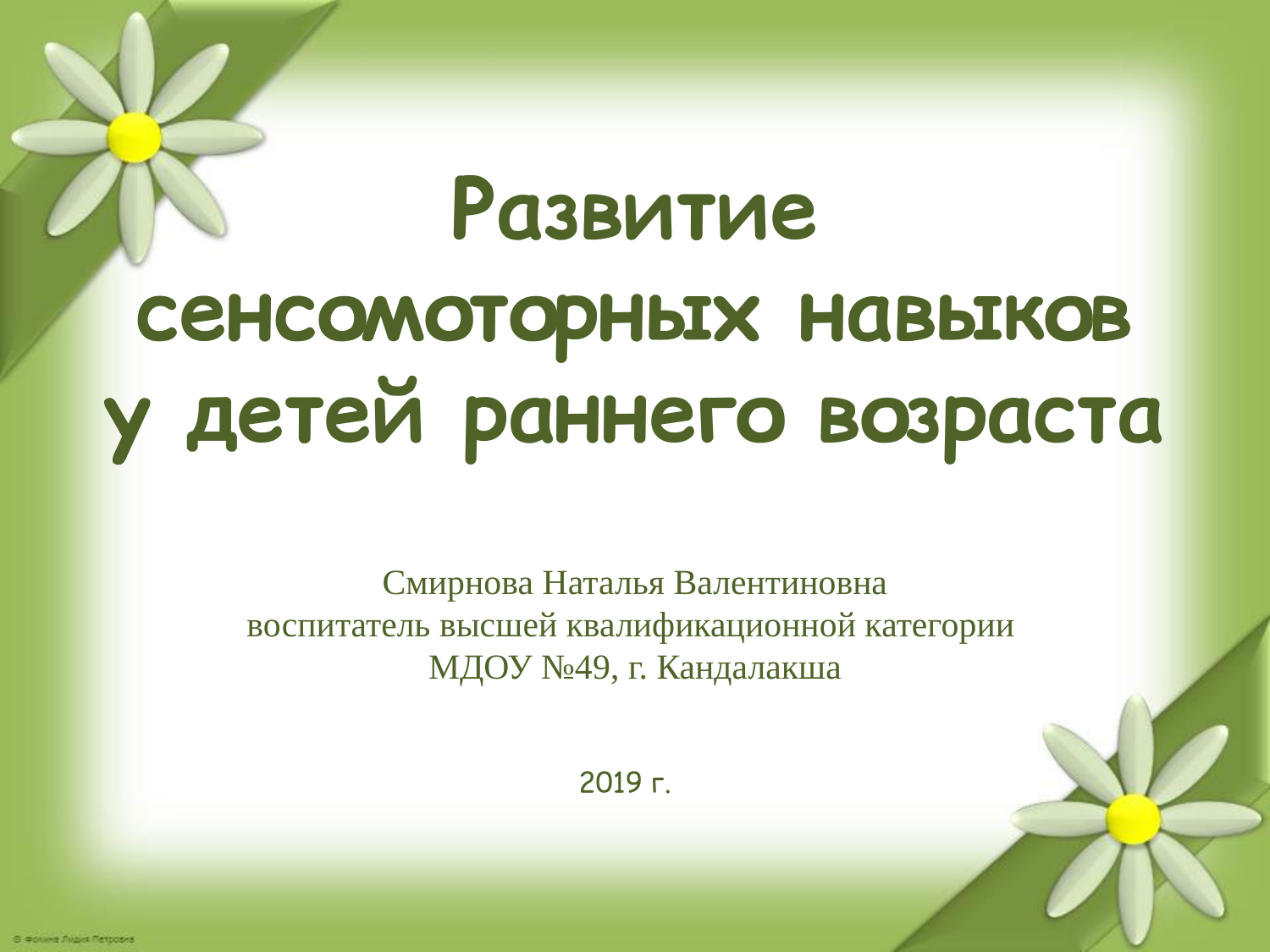

# Развитие сенсомоторных навыков у детей раннего возраста Смирнова Наталья Валентиновна воспитатель высшей квалификационной категории МДОУ №49, г. Кандалакша
2019 г.